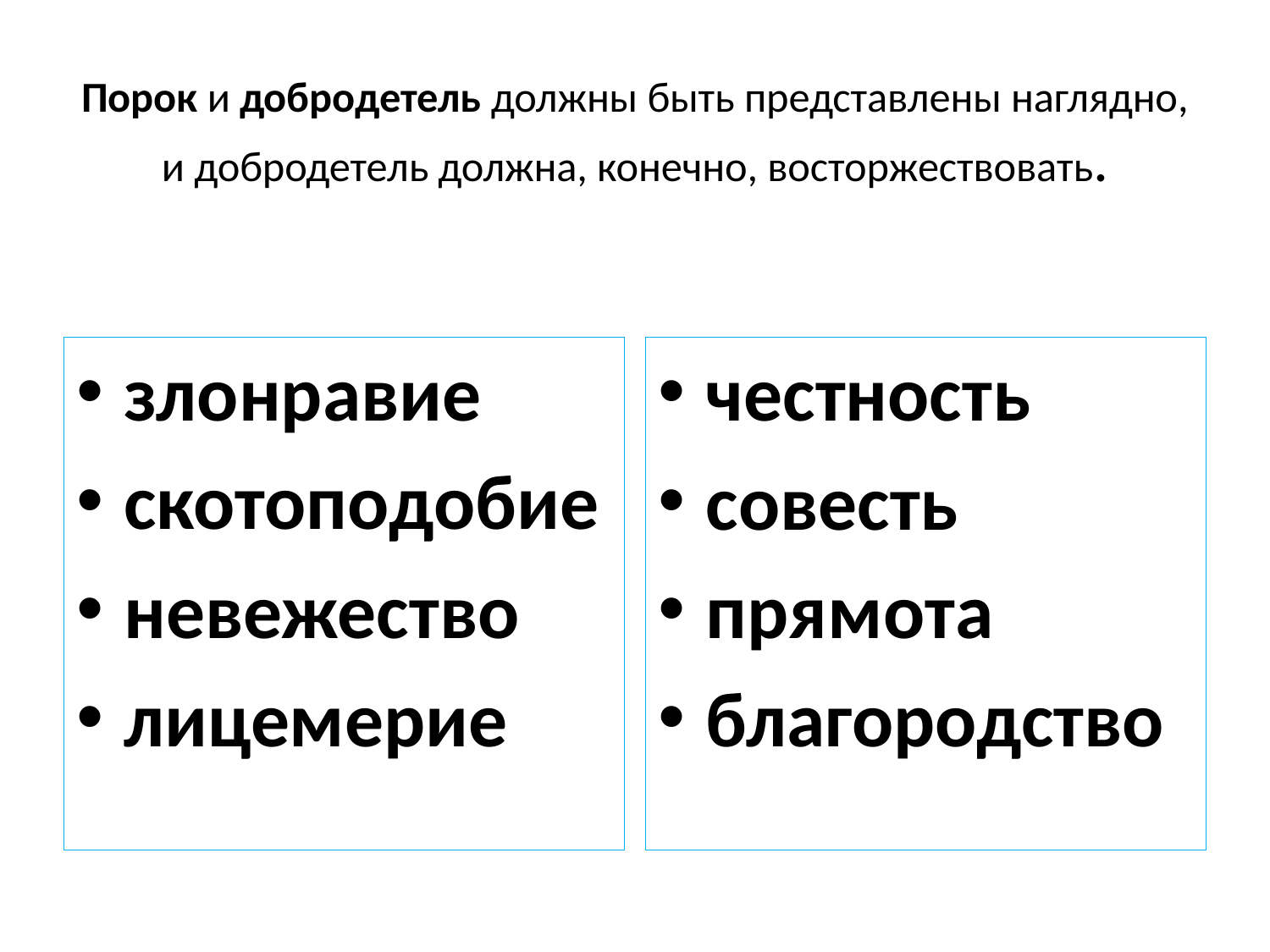

# Порок и добродетель должны быть представлены наглядно, и добродетель должна, конечно, восторжествовать.
злонравие
скотоподобие
невежество
лицемерие

честность
совесть
прямота
благородство